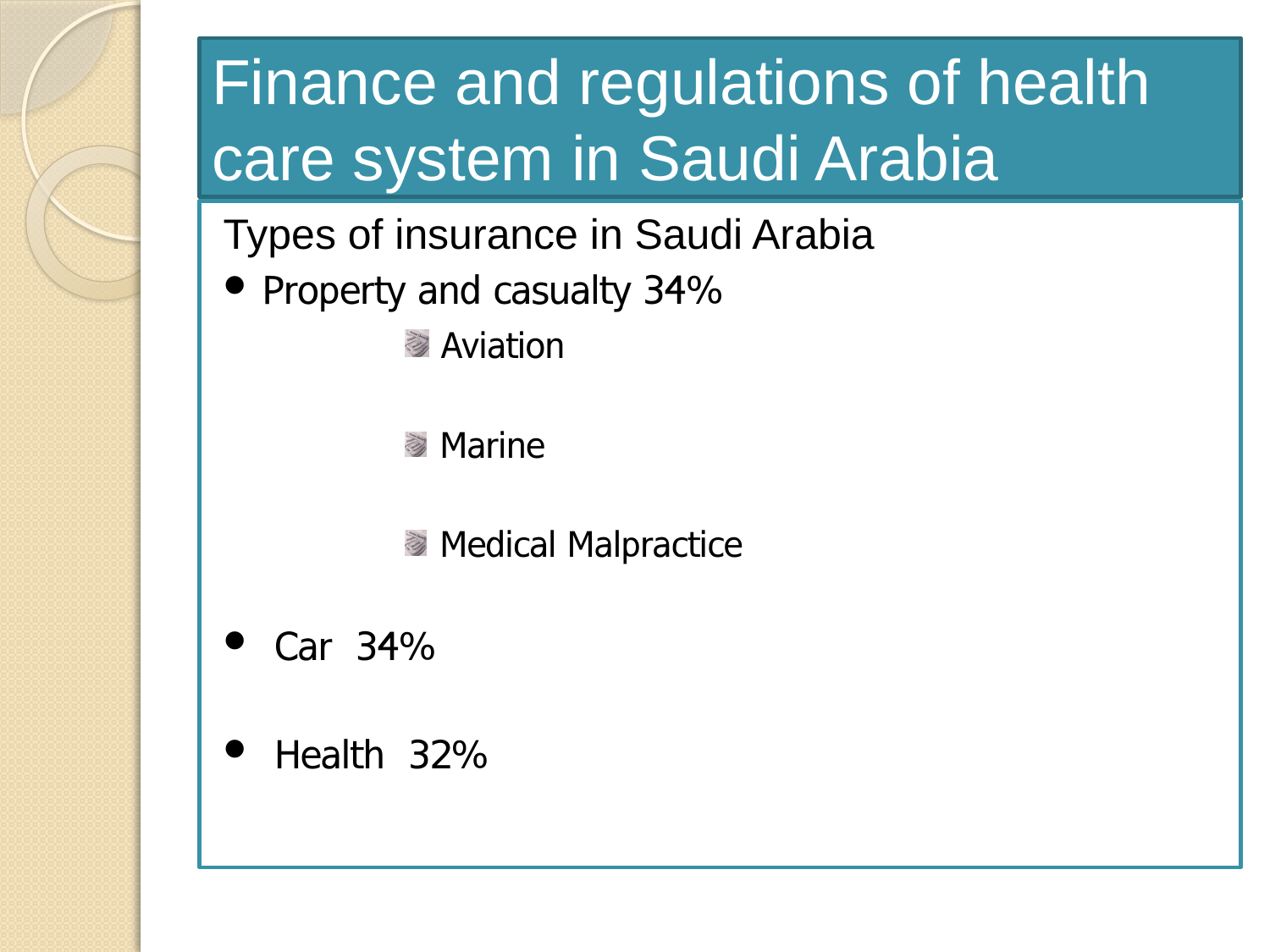

# Finance and regulations of health care system in Saudi Arabia
Types of insurance in Saudi Arabia
Property and casualty 34%
 Aviation

 Marine

 Medical Malpractice

 Car  34%

 Health  32%